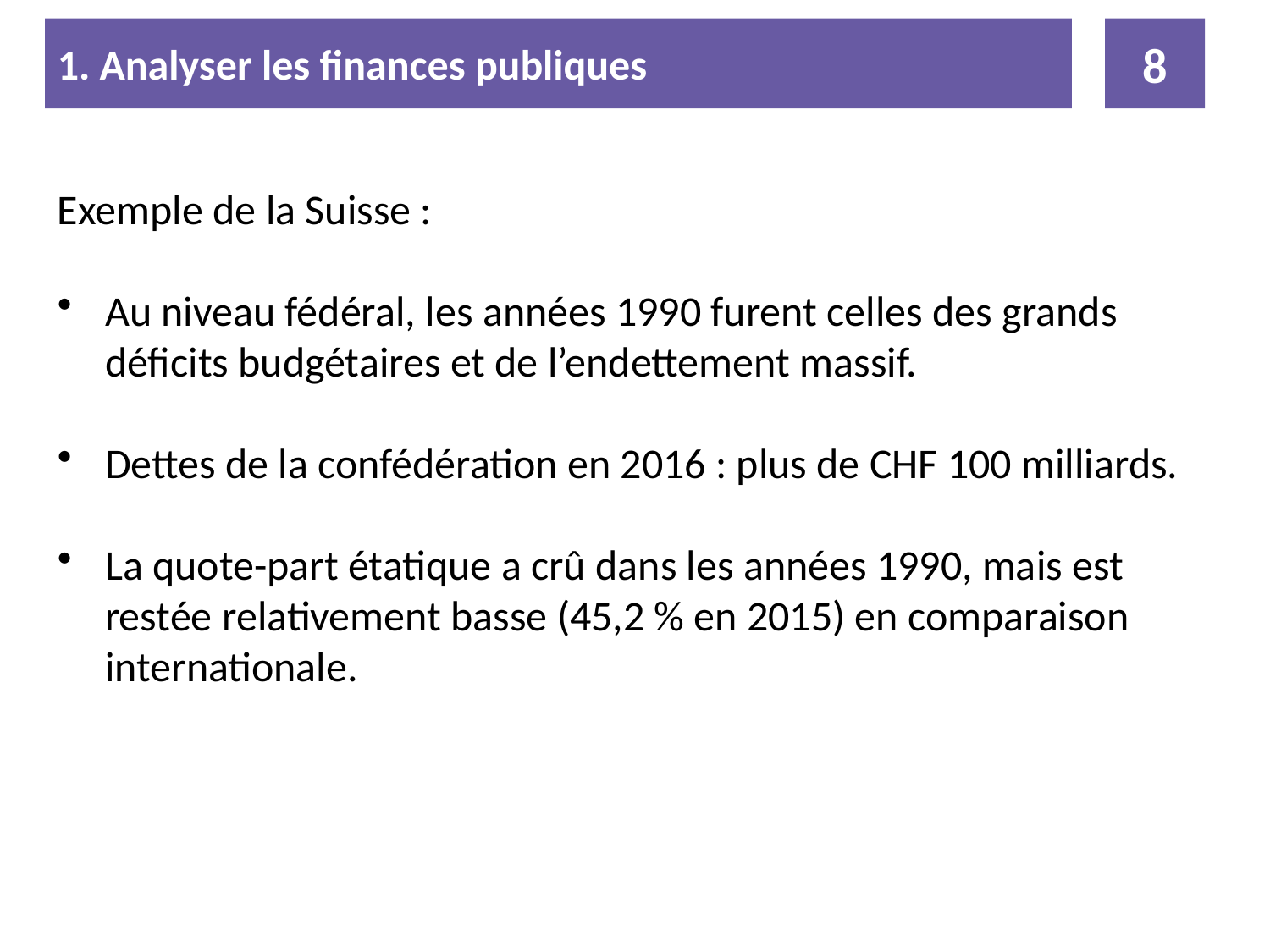

1. Analyser les finances publiques
8

Exemple de la Suisse :

Au niveau fédéral, les années 1990 furent celles des grands déficits budgétaires et de l’endettement massif.

Dettes de la confédération en 2016 : plus de CHF 100 milliards.

La quote-part étatique a crû dans les années 1990, mais est restée relativement basse (45,2 % en 2015) en comparaison internationale.